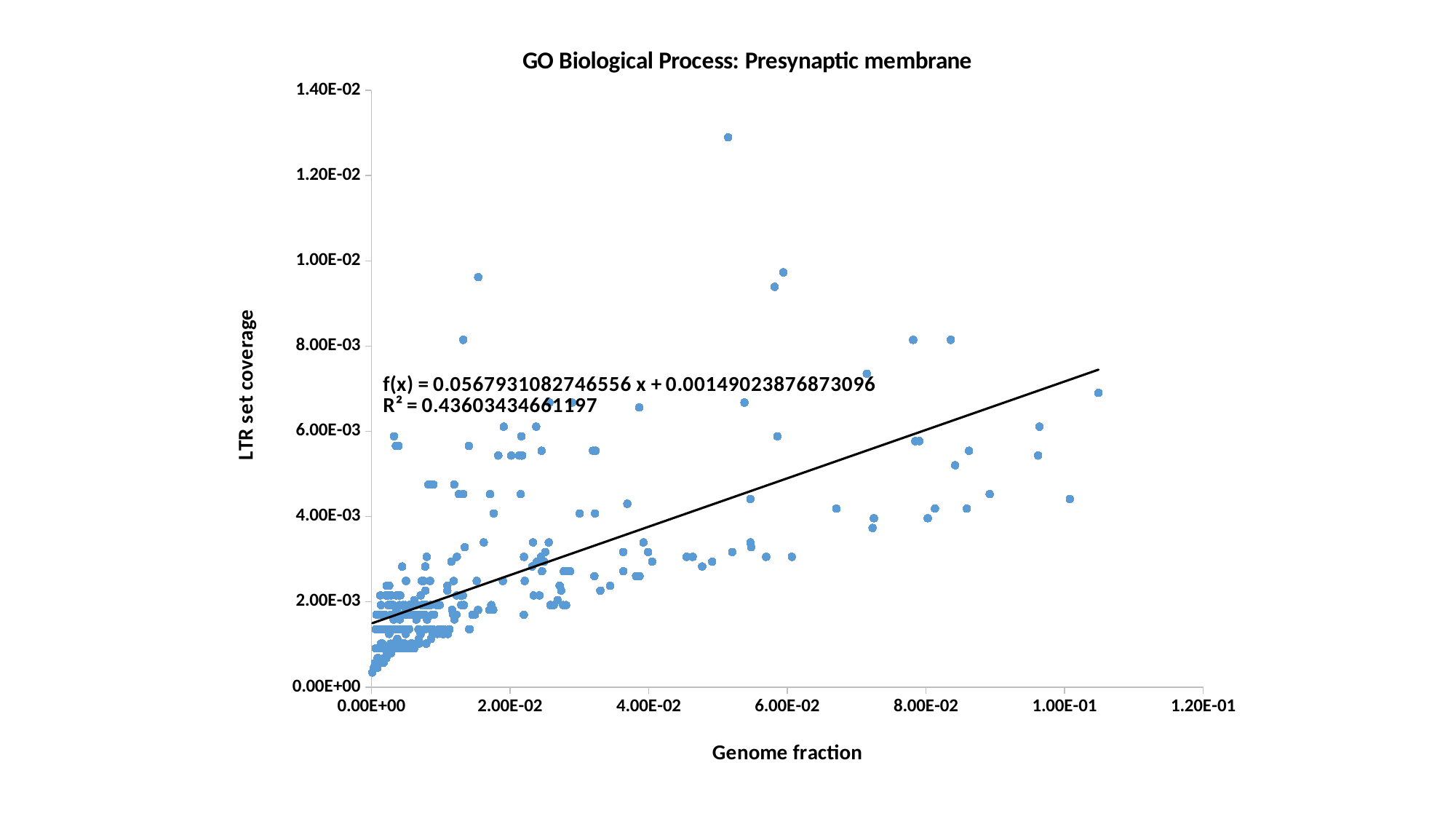

### Chart: GO Biological Process: Presynaptic membrane

| Category | LTR fraction |
|---|---|